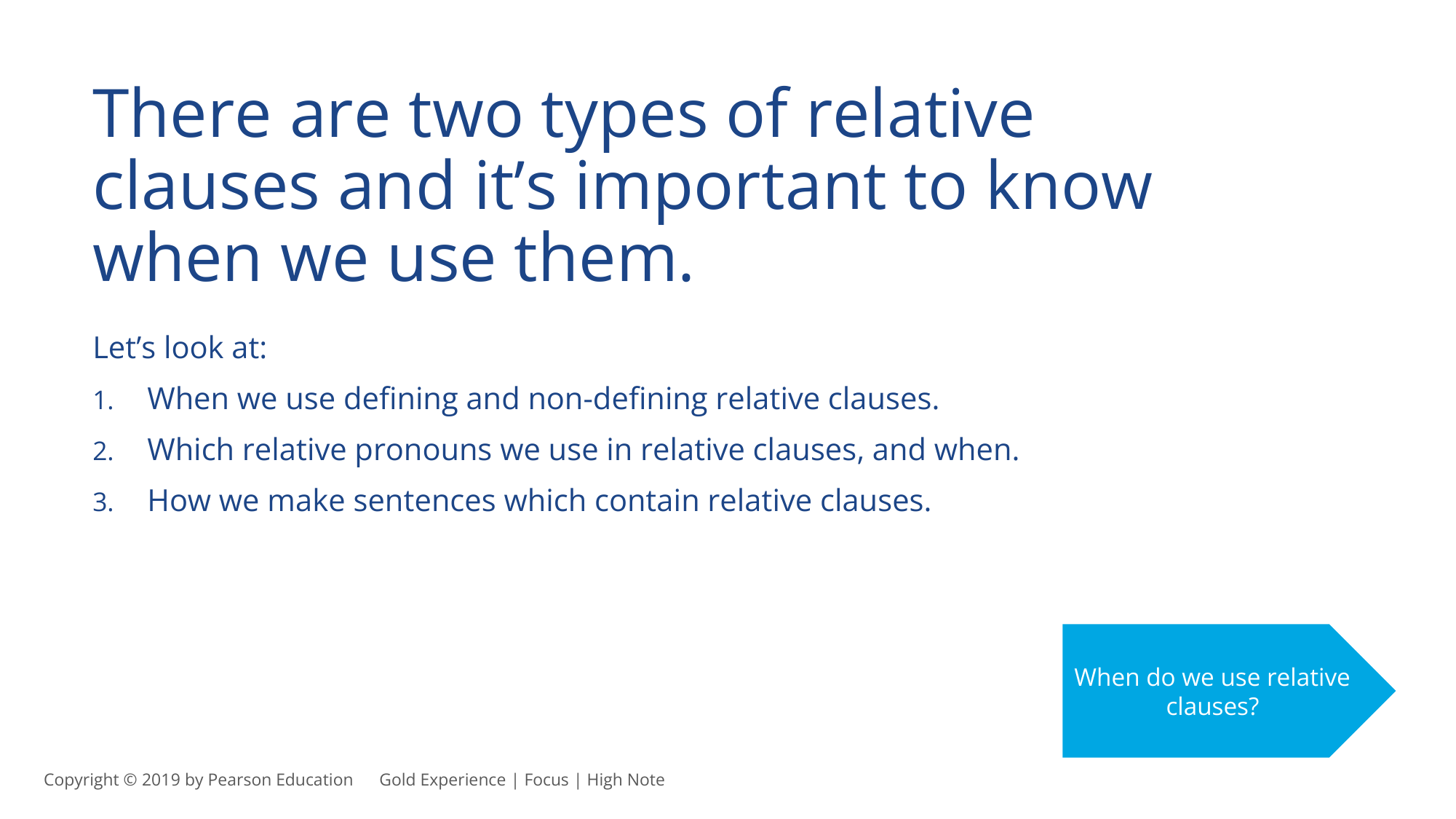

There are two types of relative clauses and it’s important to know when we use them.
Let’s look at:
When we use defining and non-defining relative clauses.
Which relative pronouns we use in relative clauses, and when.
How we make sentences which contain relative clauses.

When do we use relative clauses?
Copyright © 2019 by Pearson Education      Gold Experience | Focus | High Note